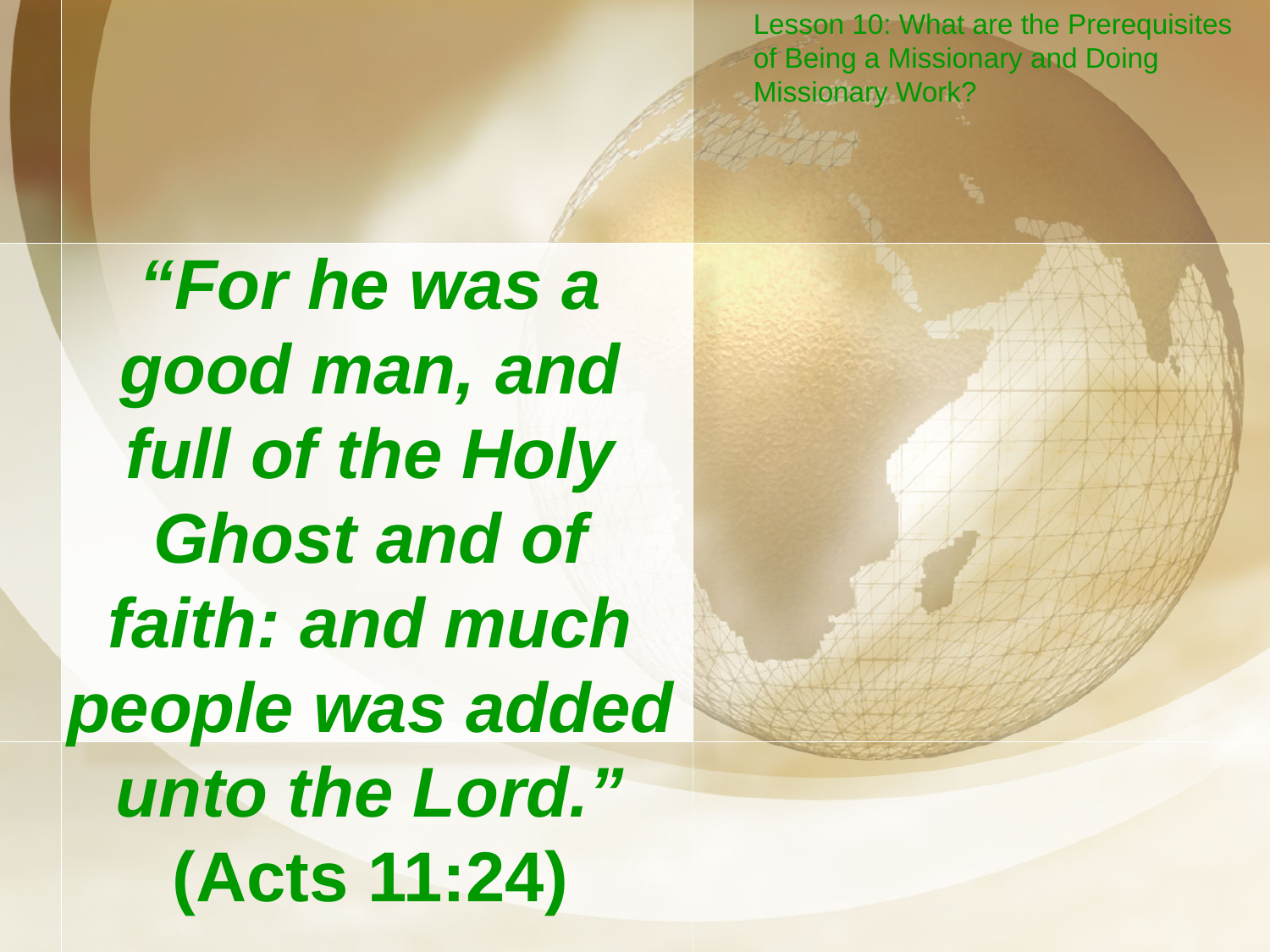

Lesson 10: What are the Prerequisites of Being a Missionary and Doing Missionary Work?
“For he was a good man, and full of the Holy Ghost and of faith: and much people was added unto the Lord.” (Acts 11:24)